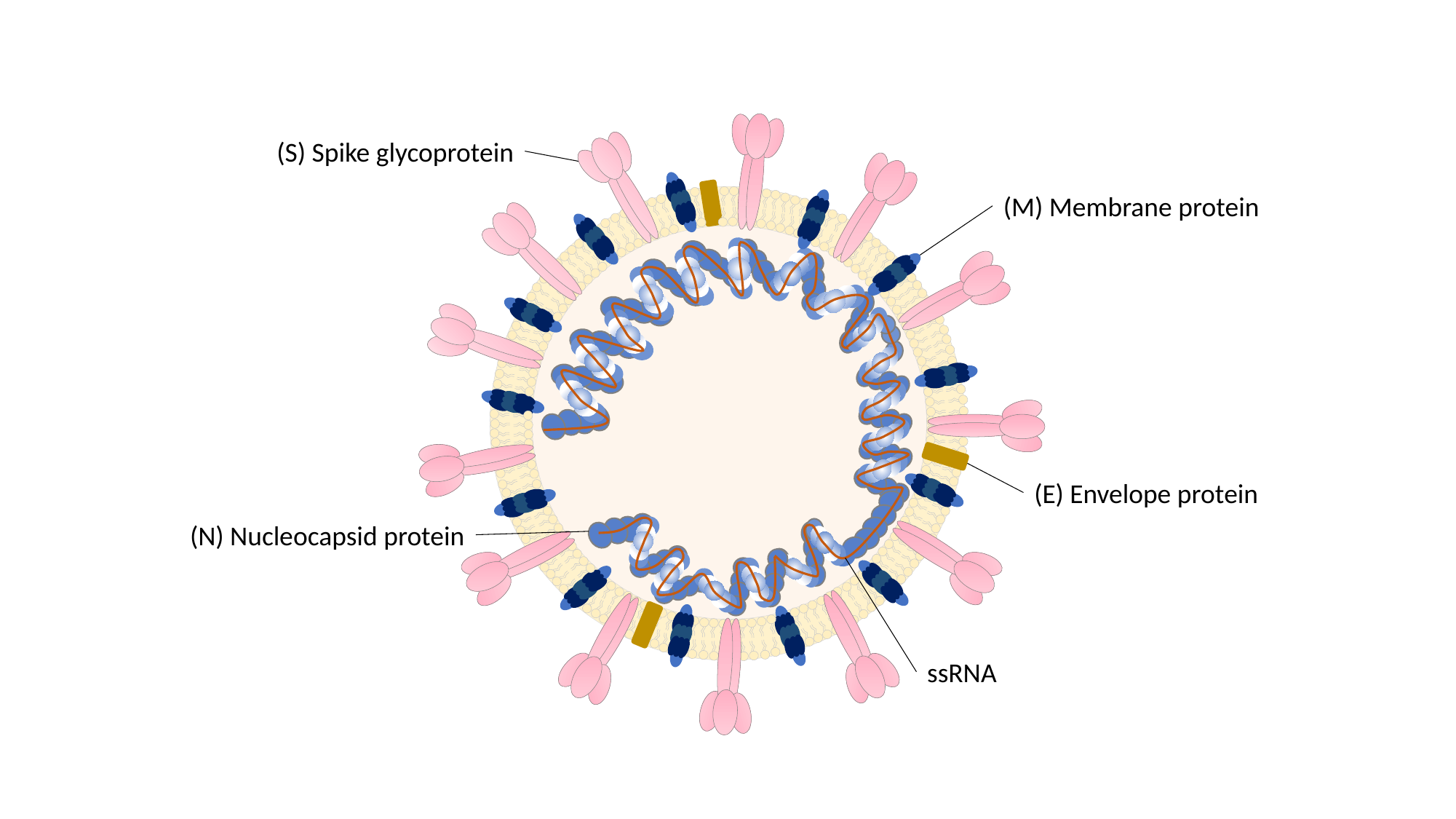

(S) Spike glycoprotein

(M) Membrane protein

(E) Envelope protein

(N) Nucleocapsid protein

ssRNA